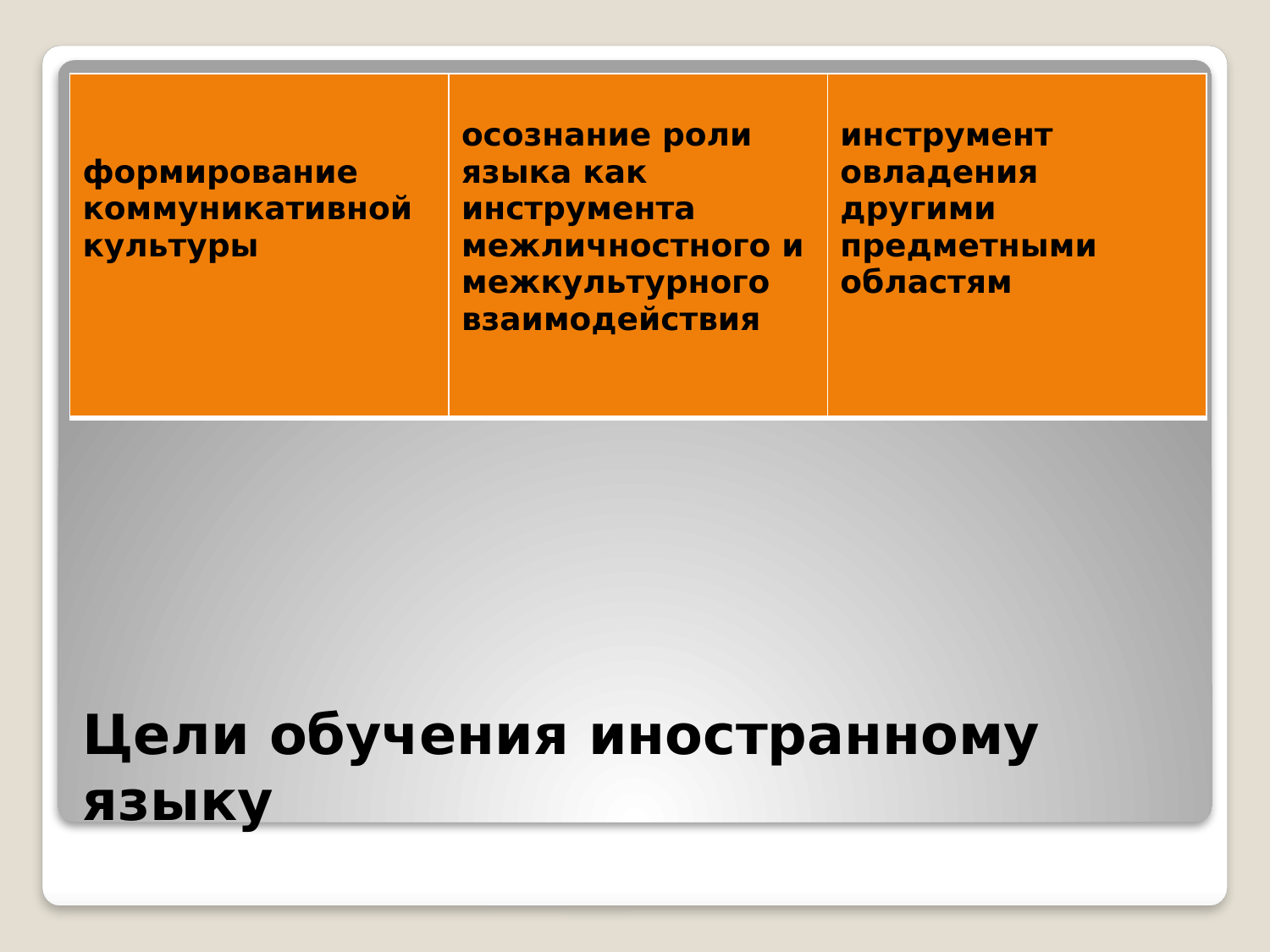

| формирование коммуникативной культуры | осознание роли языка как инструмента межличностного и межкультурного взаимодействия | инструмент овладения другими предметными областям |
| --- | --- | --- |
# Цели обучения иностранному языку